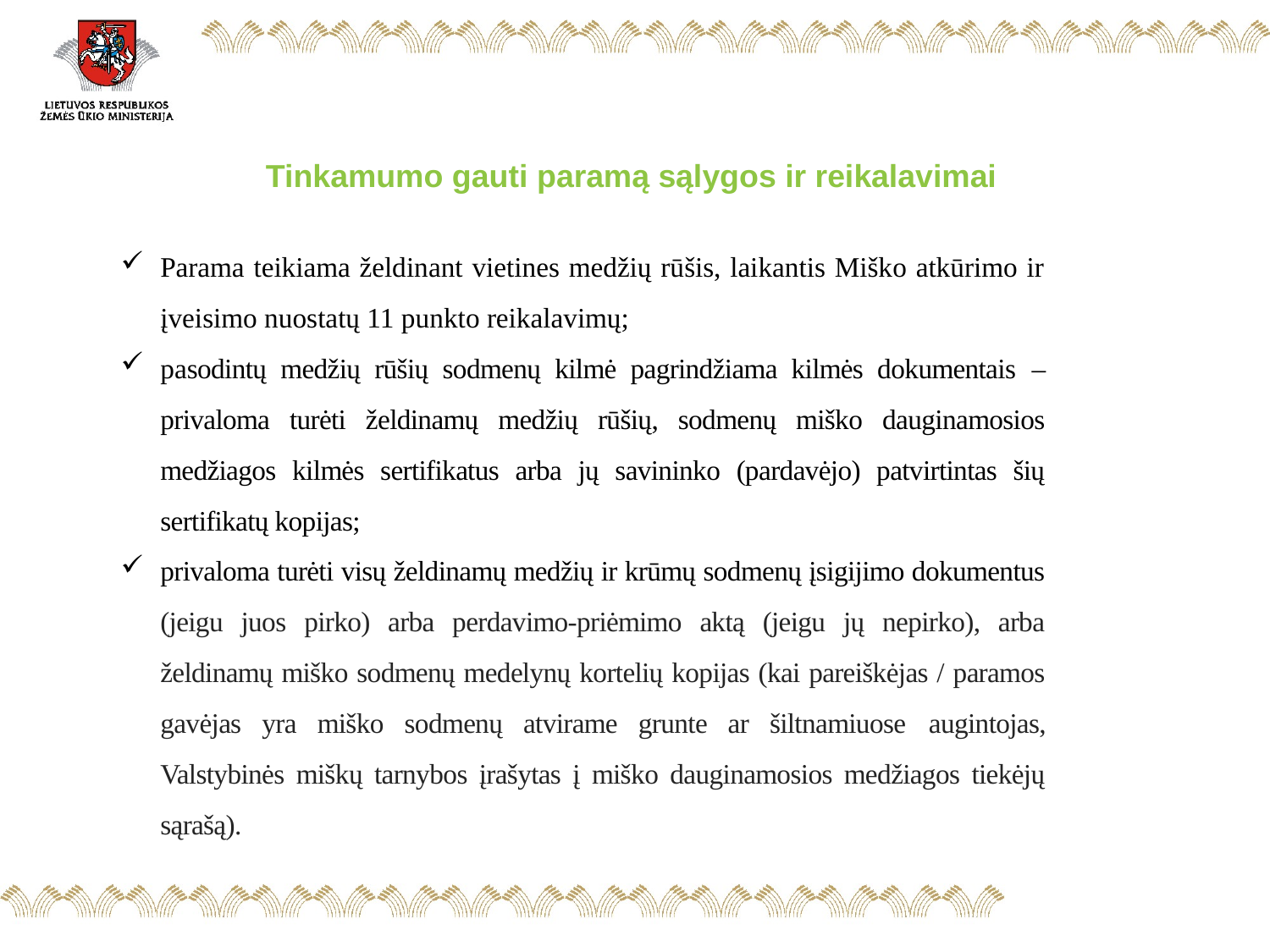

Tinkamumo gauti paramą sąlygos ir reikalavimai
Parama teikiama želdinant vietines medžių rūšis, laikantis Miško atkūrimo ir įveisimo nuostatų 11 punkto reikalavimų;
pasodintų medžių rūšių sodmenų kilmė pagrindžiama kilmės dokumentais – privaloma turėti želdinamų medžių rūšių, sodmenų miško dauginamosios medžiagos kilmės sertifikatus arba jų savininko (pardavėjo) patvirtintas šių sertifikatų kopijas;
privaloma turėti visų želdinamų medžių ir krūmų sodmenų įsigijimo dokumentus (jeigu juos pirko) arba perdavimo-priėmimo aktą (jeigu jų nepirko), arba želdinamų miško sodmenų medelynų kortelių kopijas (kai pareiškėjas / paramos gavėjas yra miško sodmenų atvirame grunte ar šiltnamiuose augintojas, Valstybinės miškų tarnybos įrašytas į miško dauginamosios medžiagos tiekėjų sąrašą).